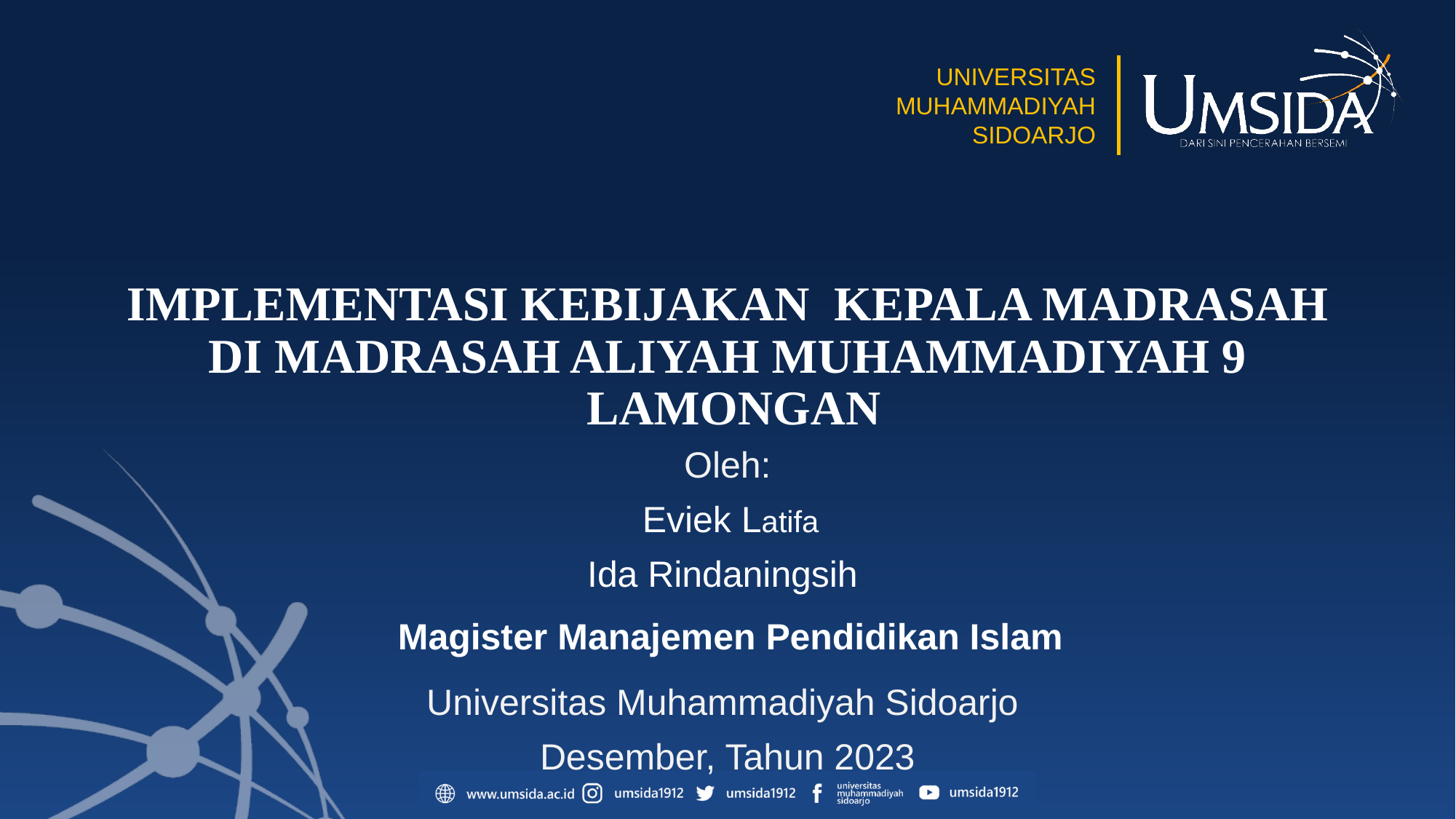

# IMPLEMENTASI KEBIJAKAN  KEPALA MADRASAH DI MADRASAH ALIYAH MUHAMMADIYAH 9  LAMONGAN
Oleh:
Eviek Latifa
Ida Rindaningsih
Magister Manajemen Pendidikan Islam
Universitas Muhammadiyah Sidoarjo
Desember, Tahun 2023